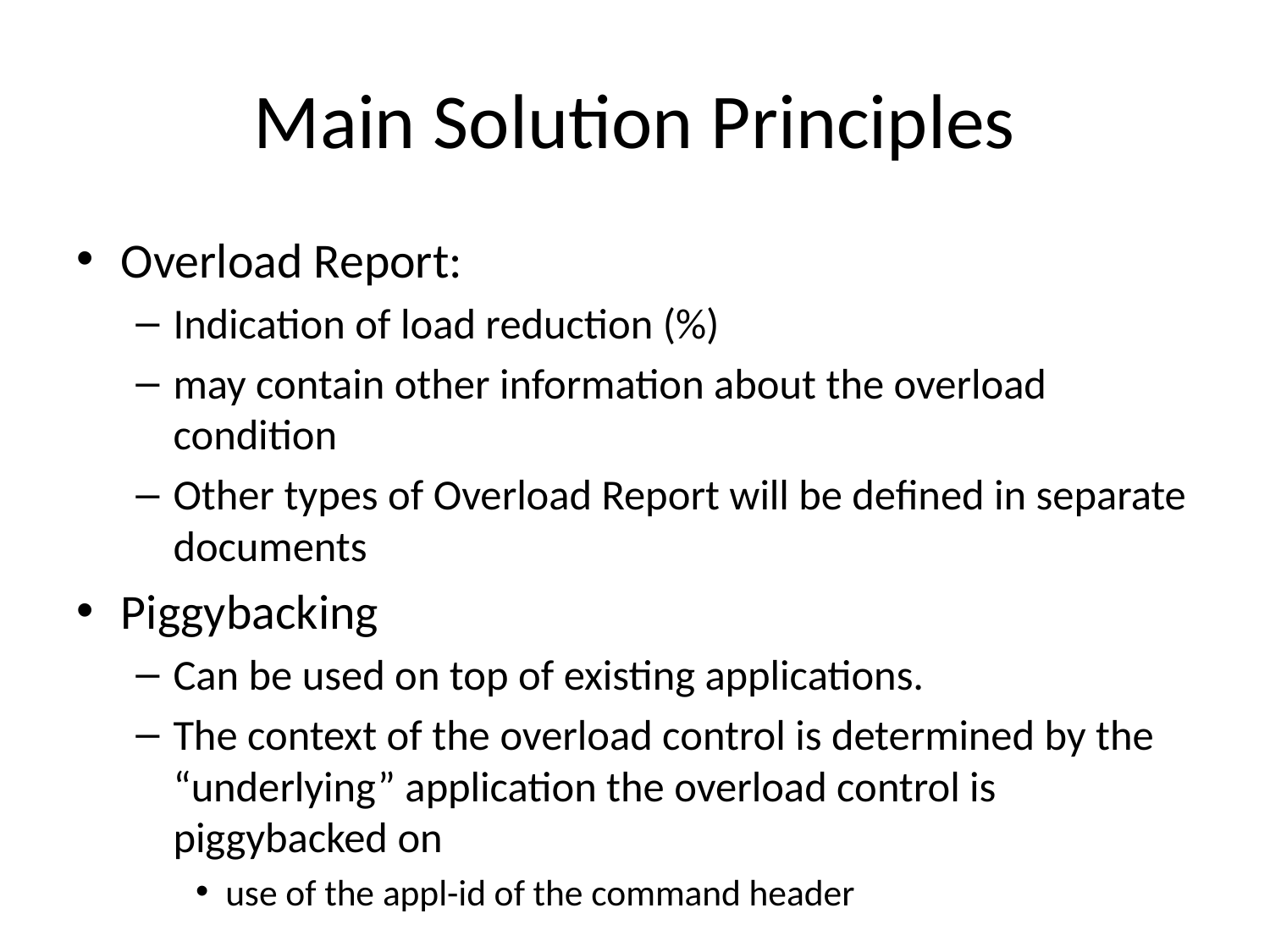

# Main Solution Principles
Overload Report:
Indication of load reduction (%)
may contain other information about the overload condition
Other types of Overload Report will be defined in separate documents
Piggybacking
Can be used on top of existing applications.
The context of the overload control is determined by the “underlying” application the overload control is piggybacked on
use of the appl-id of the command header